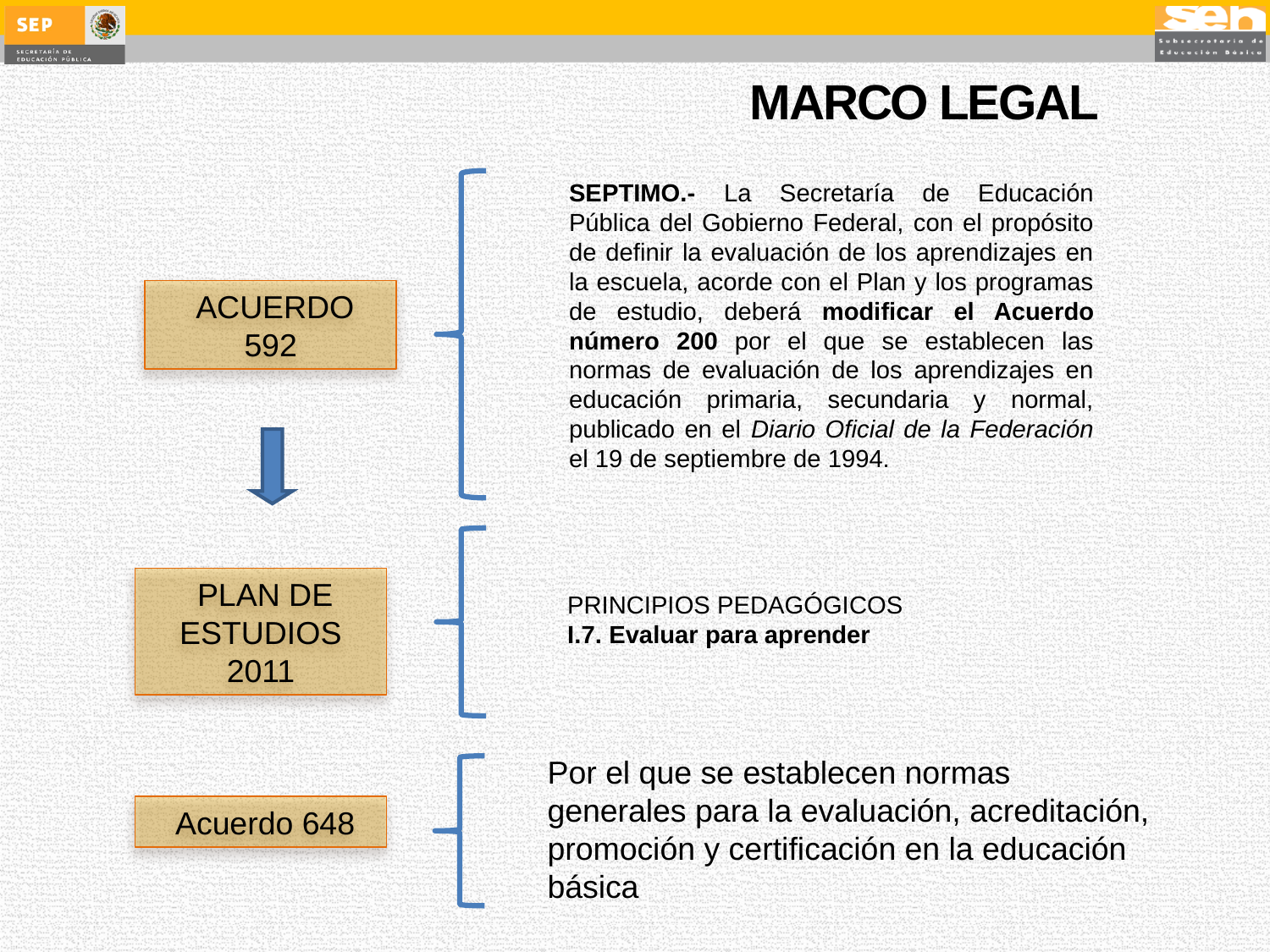

# MARCO LEGAL

SEPTIMO.- La Secretaría de Educación Pública del Gobierno Federal, con el propósito de definir la evaluación de los aprendizajes en la escuela, acorde con el Plan y los programas de estudio, deberá modificar el Acuerdo número 200 por el que se establecen las normas de evaluación de los aprendizajes en educación primaria, secundaria y normal, publicado en el Diario Oficial de la Federación el 19 de septiembre de 1994.

 ACUERDO 592

 PLAN DE ESTUDIOS 2011
PRINCIPIOS PEDAGÓGICOS
I.7. Evaluar para aprender

Por el que se establecen normas generales para la evaluación, acreditación, promoción y certificación en la educación básica

 Acuerdo 648